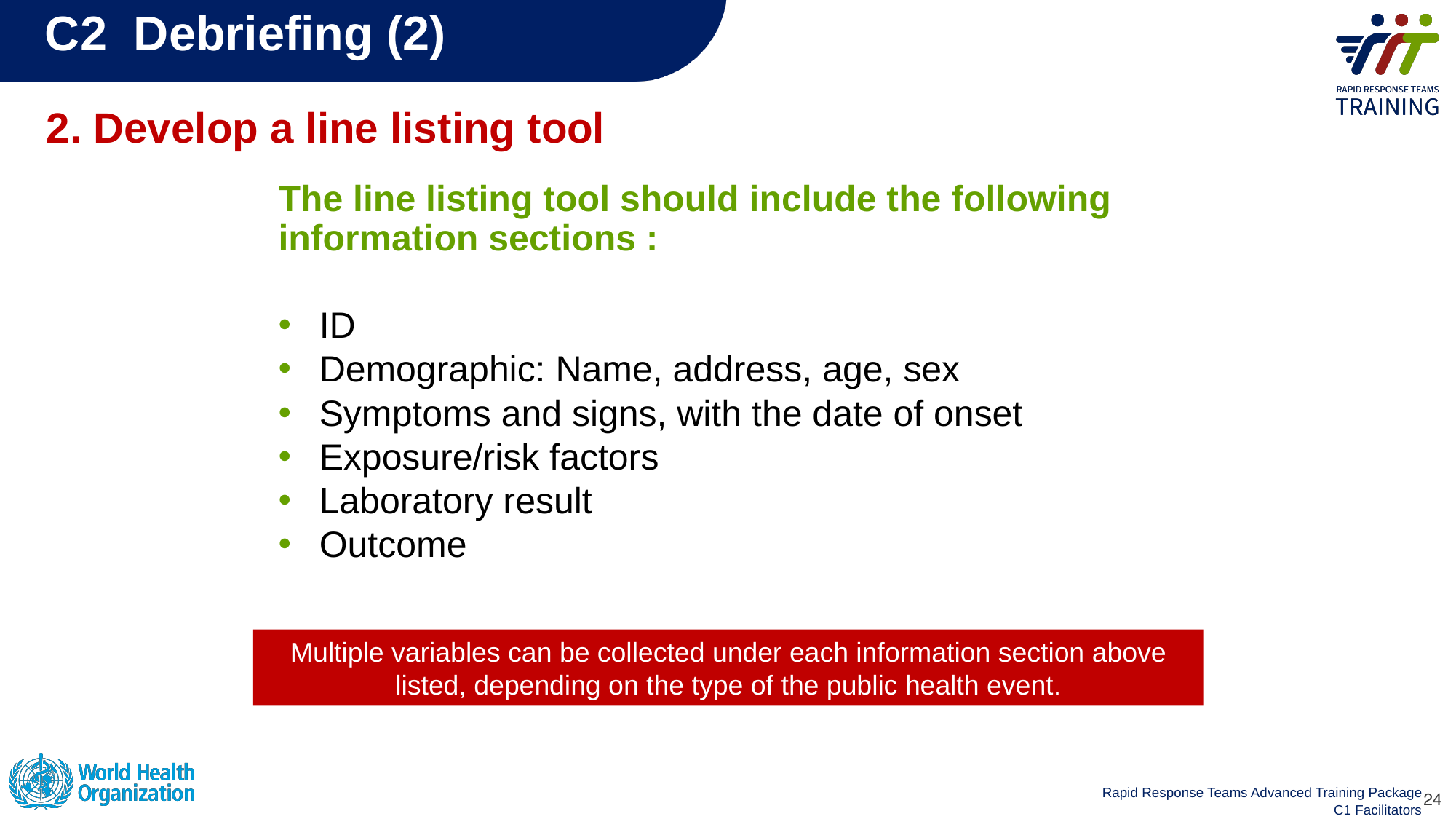

C2  Debriefing (2)
2. Develop a line listing tool
The line listing tool should include the following information sections :

ID
Demographic: Name, address, age, sex
Symptoms and signs, with the date of onset
Exposure/risk factors
Laboratory result
Outcome
Multiple variables can be collected under each information section above listed, depending on the type of the public health event.